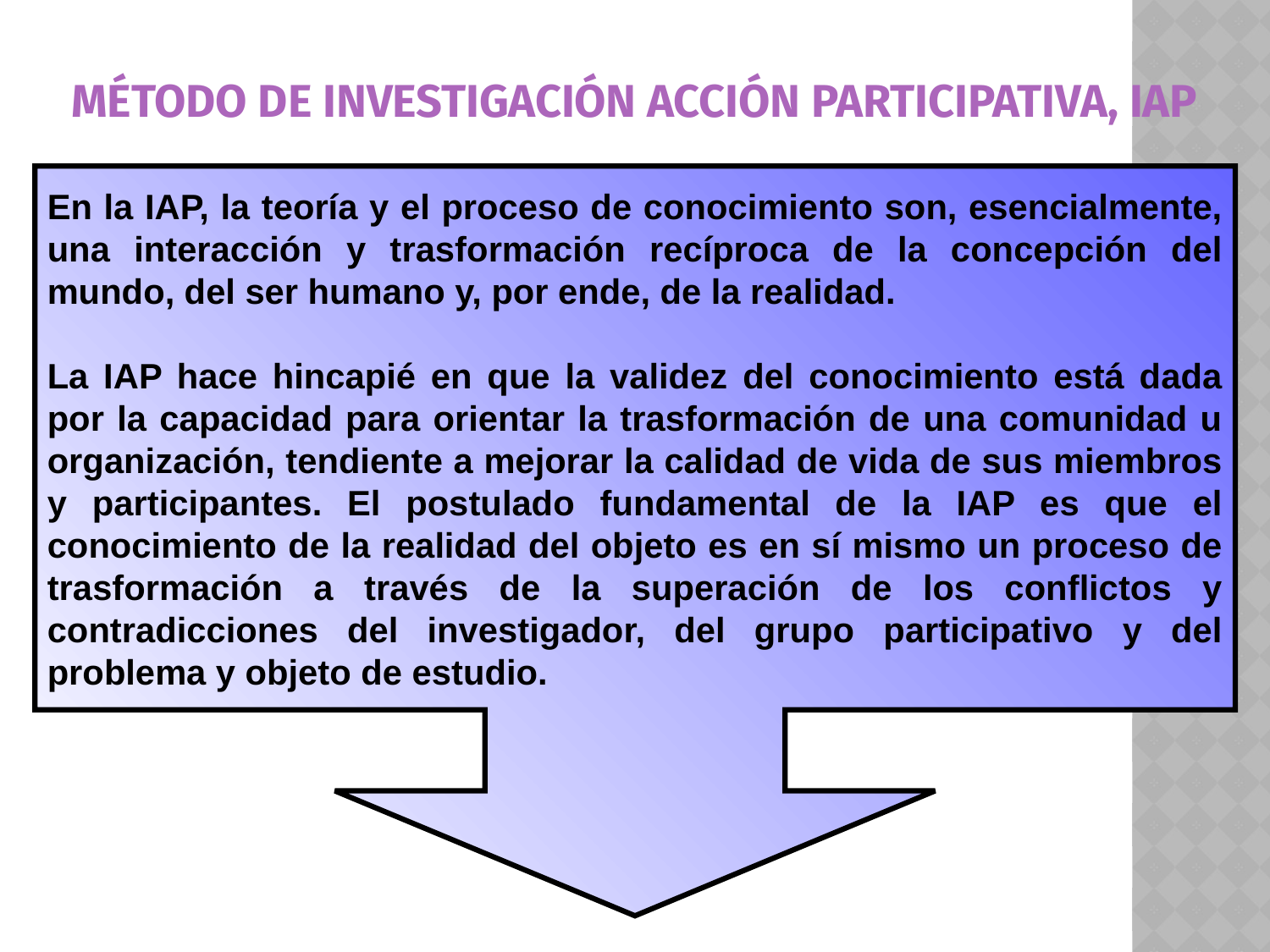

# MÉTODO DE INVESTIGACIÓN ACCIÓN PARTICIPATIVA, IAP
En la IAP, la teoría y el proceso de conocimiento son, esencialmente, una interacción y trasformación recíproca de la concepción del mundo, del ser humano y, por ende, de la realidad.

La IAP hace hincapié en que la validez del conocimiento está dada por la capacidad para orientar la trasformación de una comunidad u organización, tendiente a mejorar la calidad de vida de sus miembros y participantes. El postulado fundamental de la IAP es que el conocimiento de la realidad del objeto es en sí mismo un proceso de trasformación a través de la superación de los conflictos y contradicciones del investigador, del grupo participativo y del problema y objeto de estudio.